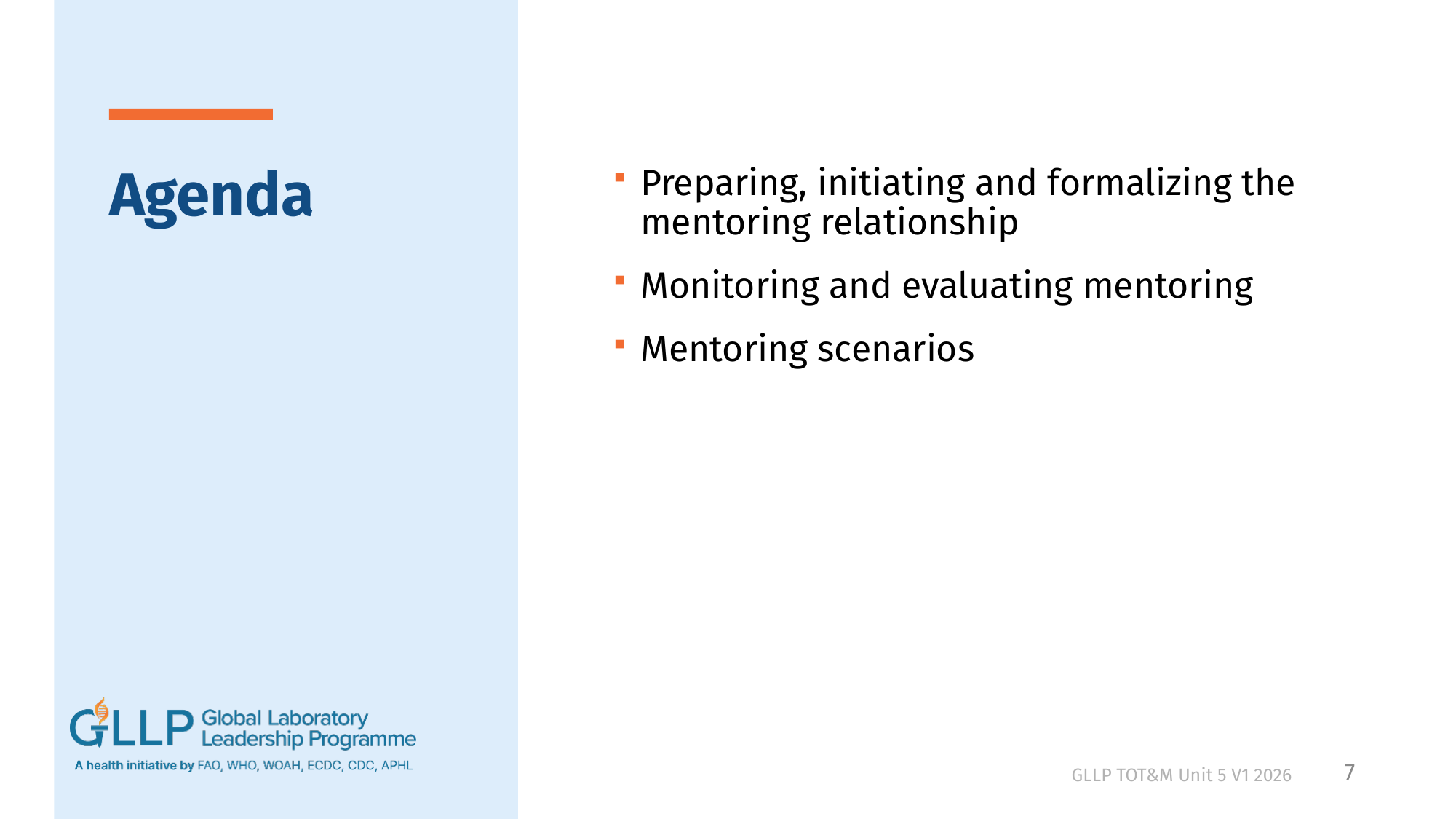

# Agenda
Preparing, initiating and formalizing the mentoring relationship
Monitoring and evaluating mentoring
Mentoring scenarios

GLLP TOT&M Unit 5 V1 2026
7